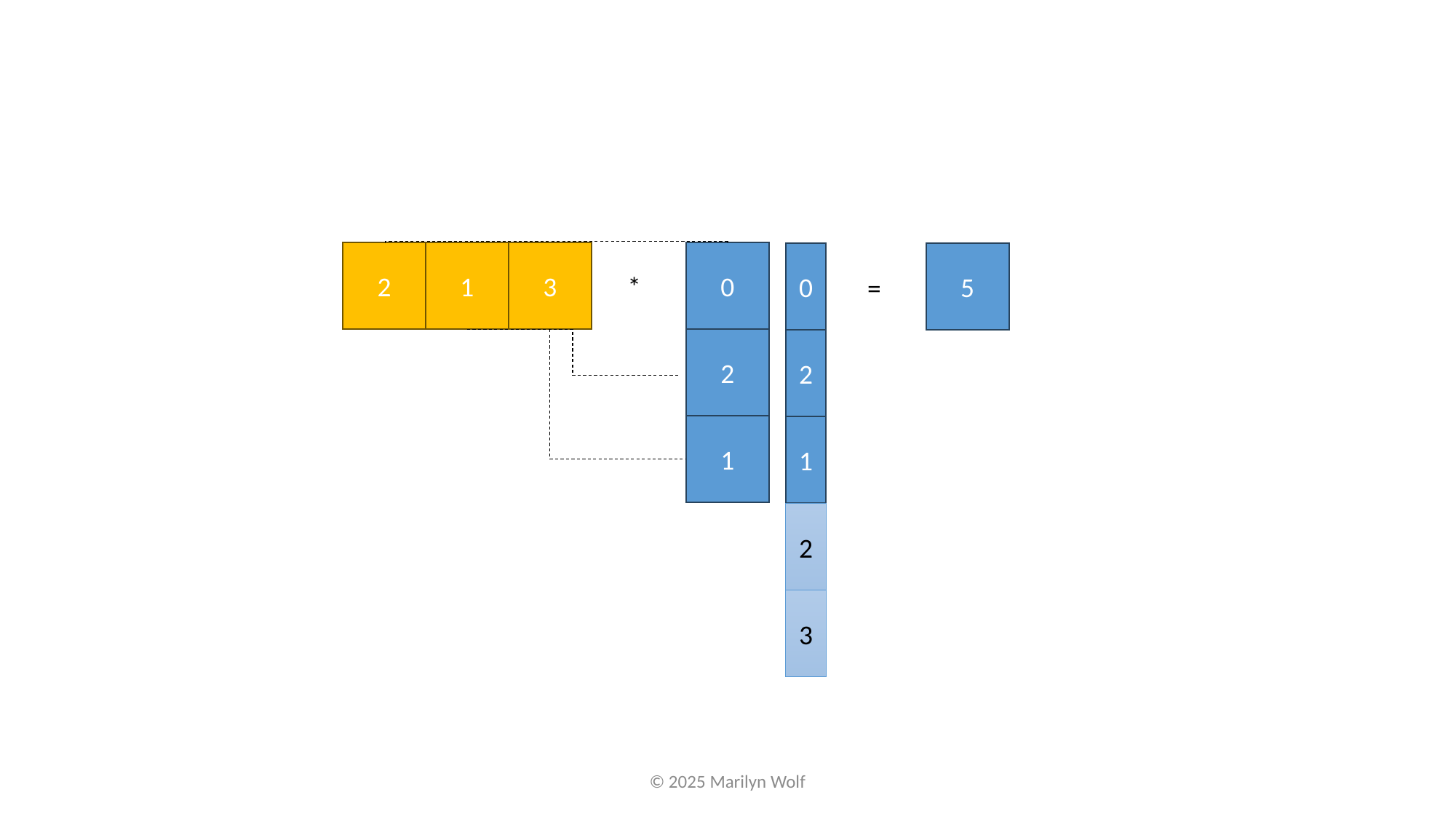

2
1
3
0
0
5
*
=
2
2
1
1
2
3
© 2025 Marilyn Wolf